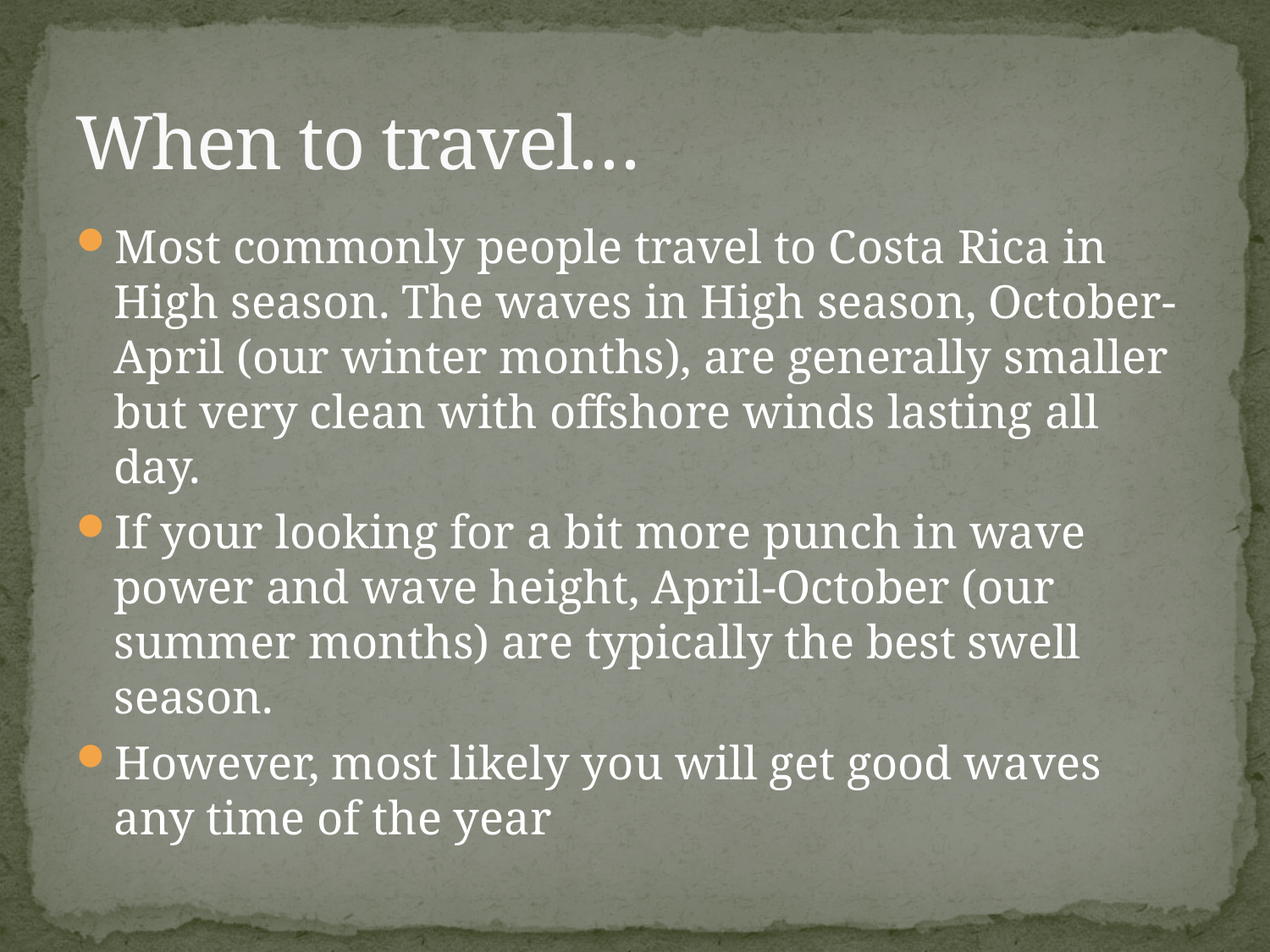

# When to travel…
Most commonly people travel to Costa Rica in High season. The waves in High season, October-April (our winter months), are generally smaller but very clean with offshore winds lasting all day.
If your looking for a bit more punch in wave power and wave height, April-October (our summer months) are typically the best swell season.
However, most likely you will get good waves any time of the year